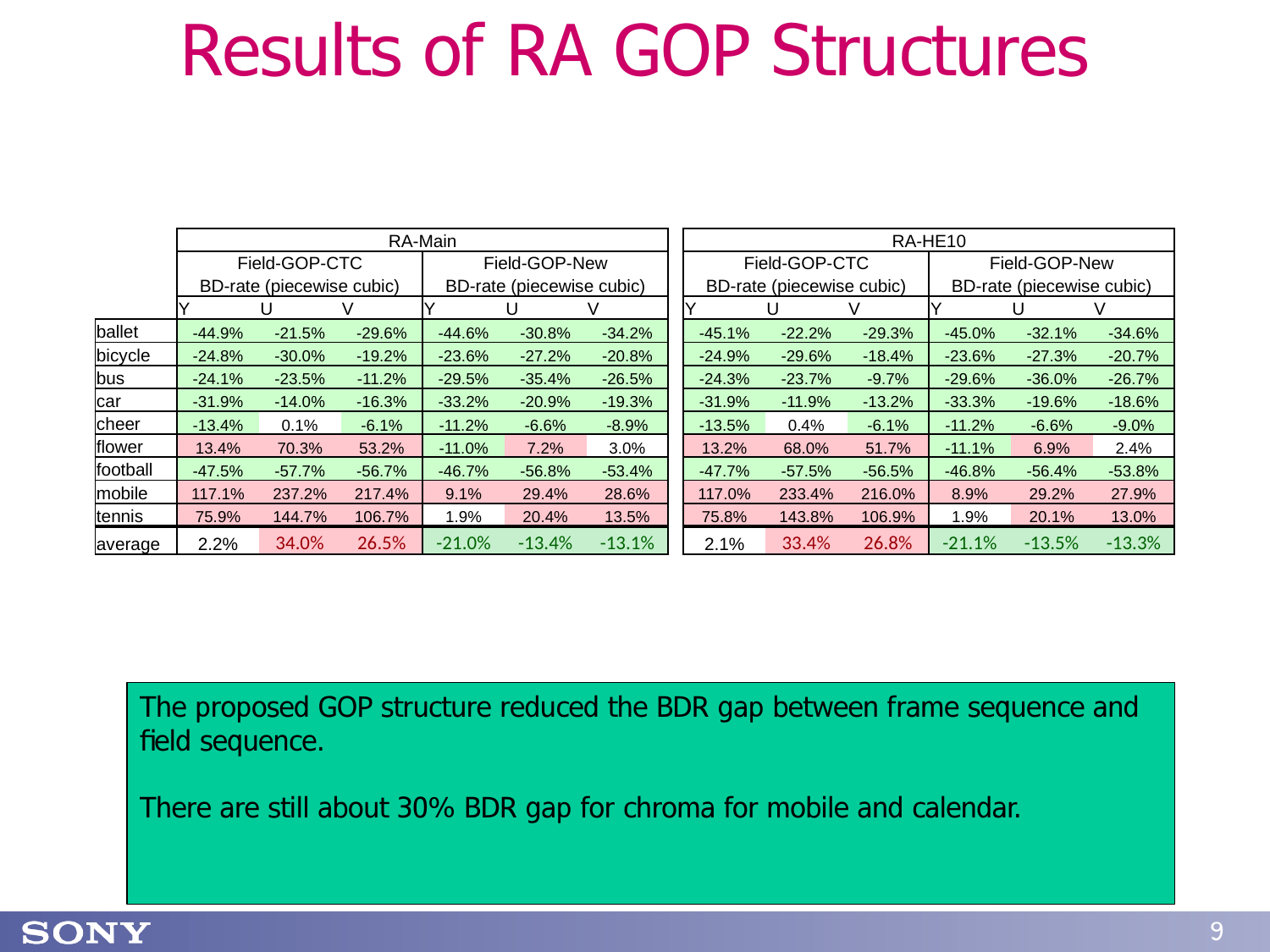

# Results of RA GOP Structures

|  | RA-Main |  |  |  |  |  |  | RA-HE10 |  |  |  |  |  |
| --- | --- | --- | --- | --- | --- | --- | --- | --- | --- | --- | --- | --- | --- |
|  | Field-GOP-CTC |  |  | Field-GOP-New |  |  |  | Field-GOP-CTC |  |  | Field-GOP-New |  |  |
|  | BD-rate (piecewise cubic) |  |  | BD-rate (piecewise cubic) |  |  |  | BD-rate (piecewise cubic) |  |  | BD-rate (piecewise cubic) |  |  |
|  | Y | U | V | Y | U | V |  | Y | U | V | Y | U | V |
| ballet | -44.9% | -21.5% | -29.6% | -44.6% | -30.8% | -34.2% |  | -45.1% | -22.2% | -29.3% | -45.0% | -32.1% | -34.6% |
| bicycle | -24.8% | -30.0% | -19.2% | -23.6% | -27.2% | -20.8% |  | -24.9% | -29.6% | -18.4% | -23.6% | -27.3% | -20.7% |
| bus | -24.1% | -23.5% | -11.2% | -29.5% | -35.4% | -26.5% |  | -24.3% | -23.7% | -9.7% | -29.6% | -36.0% | -26.7% |
| car | -31.9% | -14.0% | -16.3% | -33.2% | -20.9% | -19.3% |  | -31.9% | -11.9% | -13.2% | -33.3% | -19.6% | -18.6% |
| cheer | -13.4% | 0.1% | -6.1% | -11.2% | -6.6% | -8.9% |  | -13.5% | 0.4% | -6.1% | -11.2% | -6.6% | -9.0% |
| flower | 13.4% | 70.3% | 53.2% | -11.0% | 7.2% | 3.0% |  | 13.2% | 68.0% | 51.7% | -11.1% | 6.9% | 2.4% |
| football | -47.5% | -57.7% | -56.7% | -46.7% | -56.8% | -53.4% |  | -47.7% | -57.5% | -56.5% | -46.8% | -56.4% | -53.8% |
| mobile | 117.1% | 237.2% | 217.4% | 9.1% | 29.4% | 28.6% |  | 117.0% | 233.4% | 216.0% | 8.9% | 29.2% | 27.9% |
| tennis | 75.9% | 144.7% | 106.7% | 1.9% | 20.4% | 13.5% |  | 75.8% | 143.8% | 106.9% | 1.9% | 20.1% | 13.0% |
| average | 2.2% | 34.0% | 26.5% | -21.0% | -13.4% | -13.1% |  | 2.1% | 33.4% | 26.8% | -21.1% | -13.5% | -13.3% |
The proposed GOP structure reduced the BDR gap between frame sequence and field sequence.

There are still about 30% BDR gap for chroma for mobile and calendar.
9